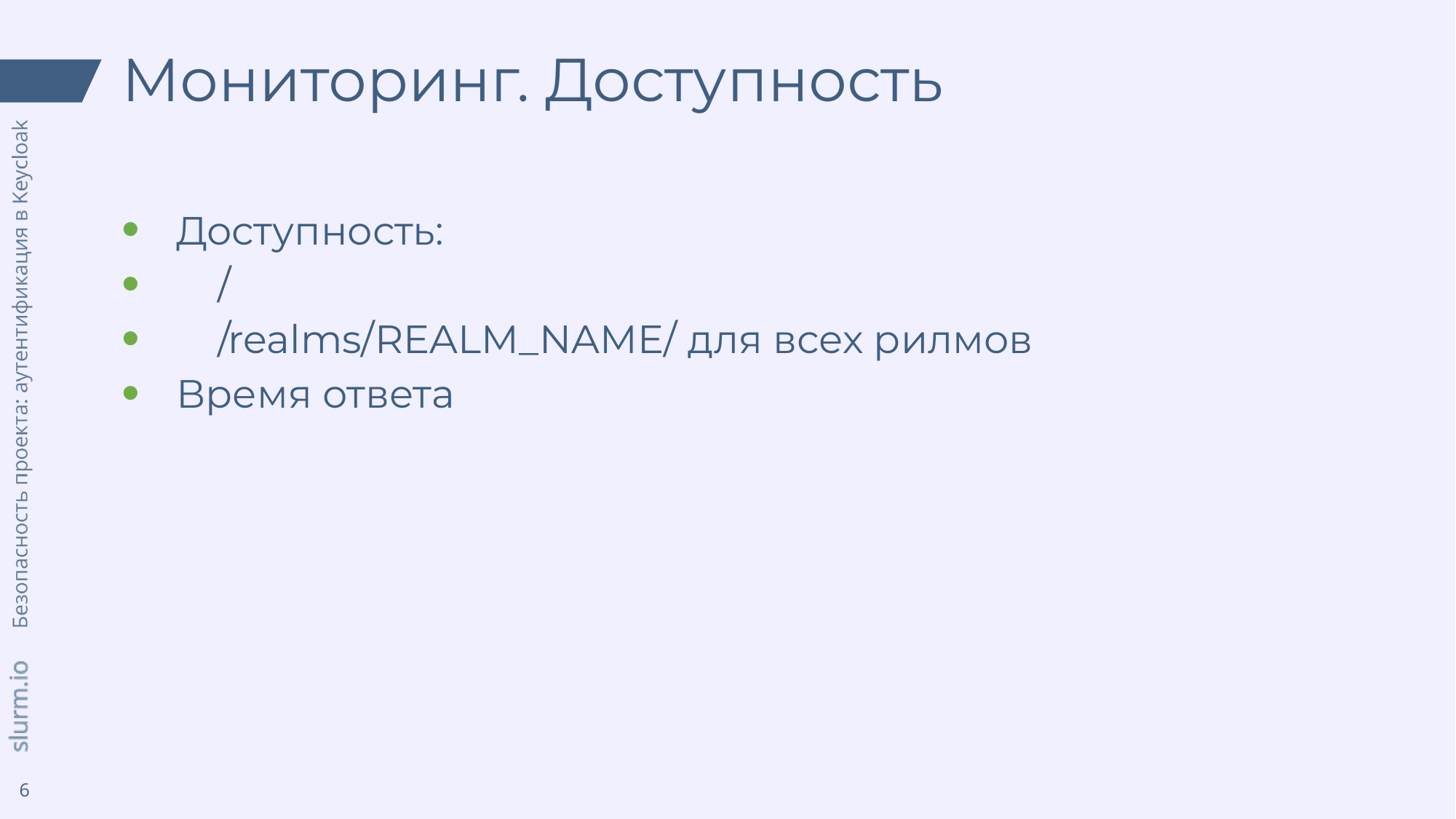

# Мониторинг. Доступность
Доступность:
    /
    /realms/REALM_NAME/ для всех рилмов
Время ответа